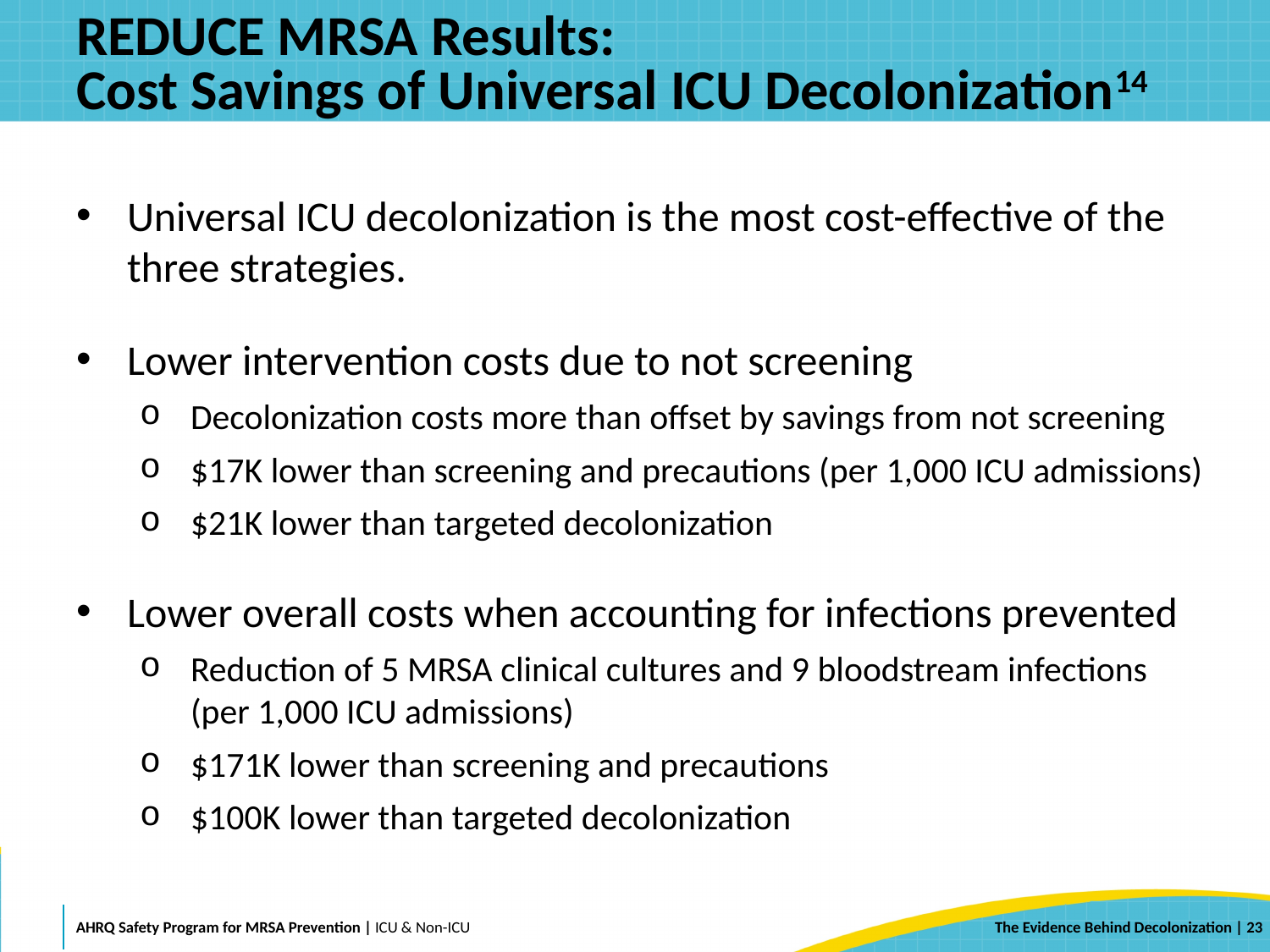

# REDUCE MRSA Results: Cost Savings of Universal ICU Decolonization14
Universal ICU decolonization is the most cost-effective of the three strategies.
Lower intervention costs due to not screening
Decolonization costs more than offset by savings from not screening
$17K lower than screening and precautions (per 1,000 ICU admissions)
$21K lower than targeted decolonization
Lower overall costs when accounting for infections prevented
Reduction of 5 MRSA clinical cultures and 9 bloodstream infections (per 1,000 ICU admissions)
$171K lower than screening and precautions
$100K lower than targeted decolonization
 | 23